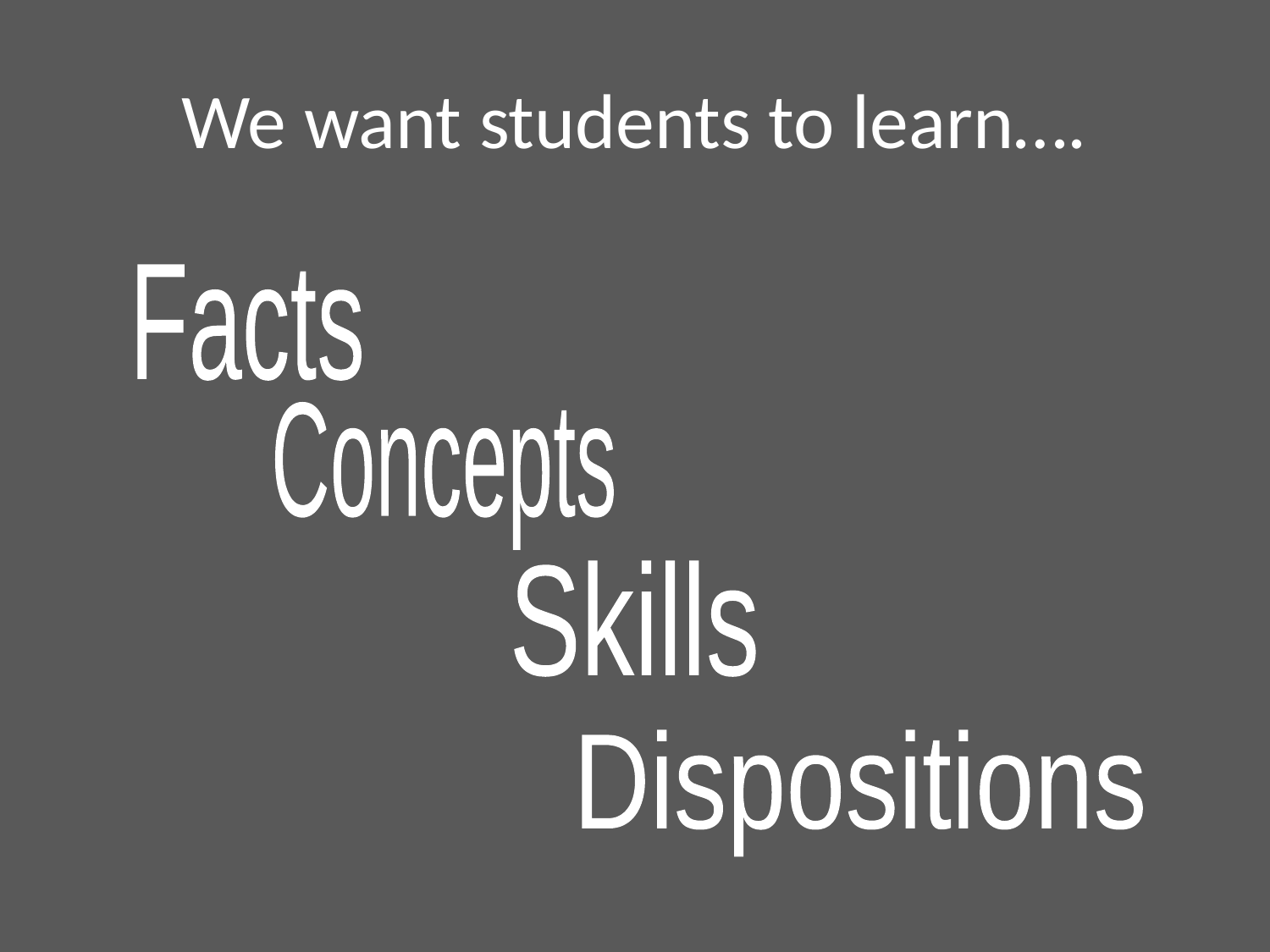

# We want students to learn….
Facts
Concepts
Skills
Dispositions